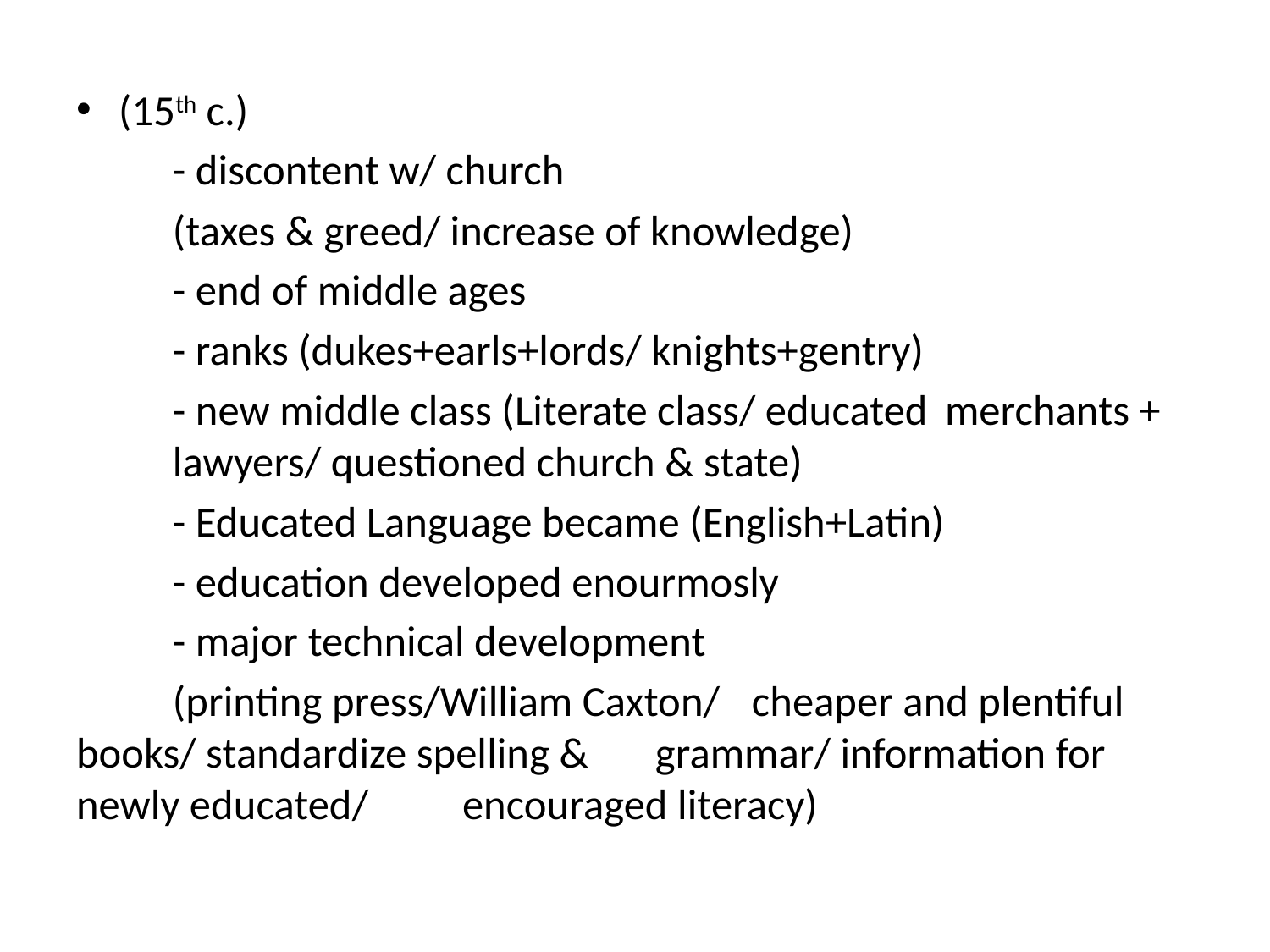

(15th c.)
	- discontent w/ church
		(taxes & greed/ increase of knowledge)
	- end of middle ages
	- ranks (dukes+earls+lords/ knights+gentry)
	- new middle class (Literate class/ educated 	merchants + 	lawyers/ questioned church & state)
	- Educated Language became (English+Latin)
	- education developed enourmosly
	- major technical development
		(printing press/William Caxton/ 			cheaper and plentiful books/ standardize spelling & 	grammar/ information for newly educated/ 	encouraged literacy)